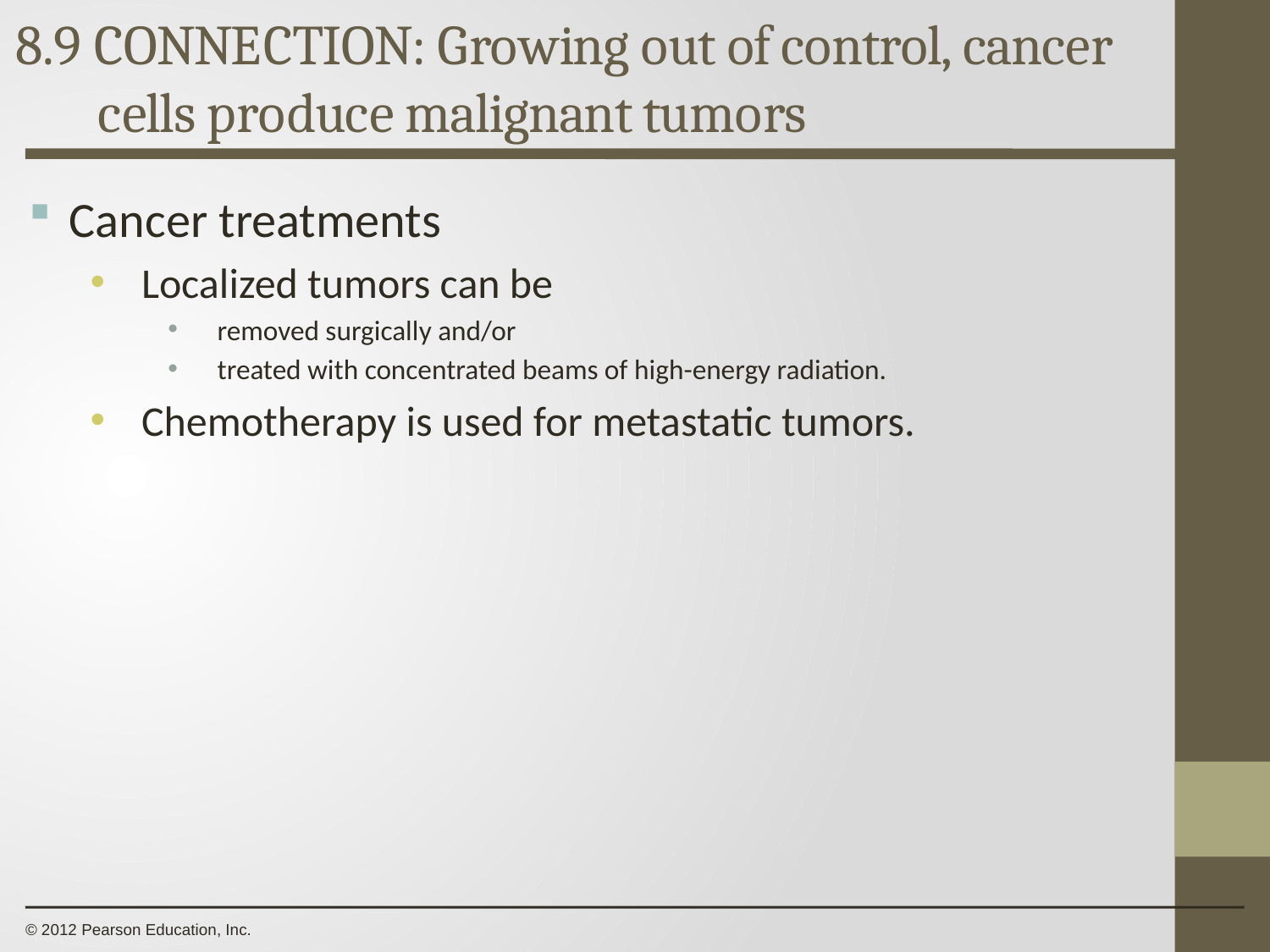

8.9 CONNECTION: Growing out of control, cancer cells produce malignant tumors
0

Cancer treatments
Localized tumors can be
removed surgically and/or
treated with concentrated beams of high-energy radiation.
Chemotherapy is used for metastatic tumors.

© 2012 Pearson Education, Inc.